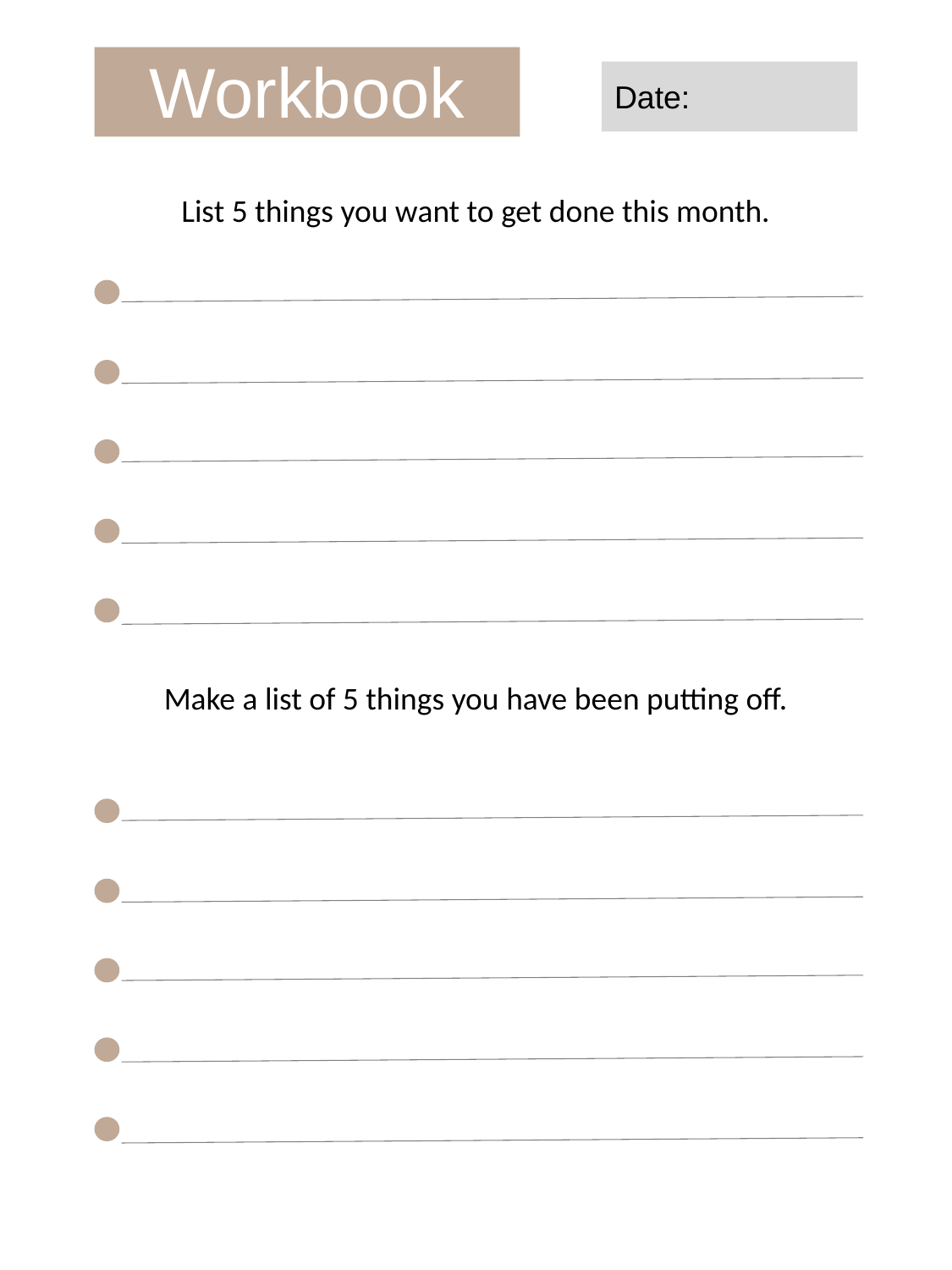

Workbook

Date:
List 5 things you want to get done this month.

Make a list of 5 things you have been putting off.